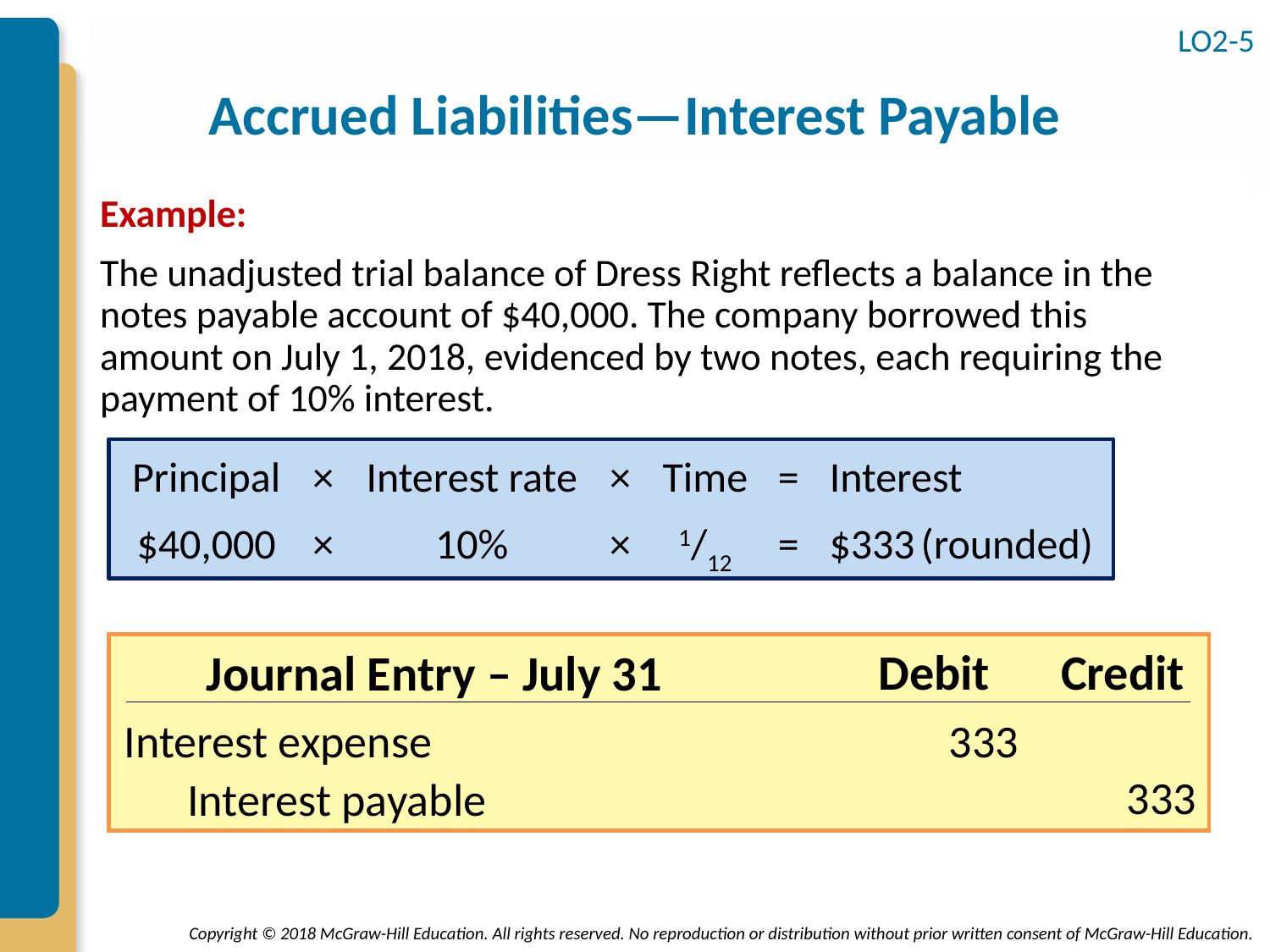

LO2-5
# Accrued Liabilities—Interest Payable
Example:
The unadjusted trial balance of Dress Right reflects a balance in the notes payable account of $40,000. The company borrowed this amount on July 1, 2018, evidenced by two notes, each requiring the payment of 10% interest.

Principal
×
Interest rate
×
Time
=
Interest
$40,000
×
10%
×
1/12
=
$333
 (rounded)

Debit
Credit
Journal Entry – July 31
Interest expense
333
333
Interest payable